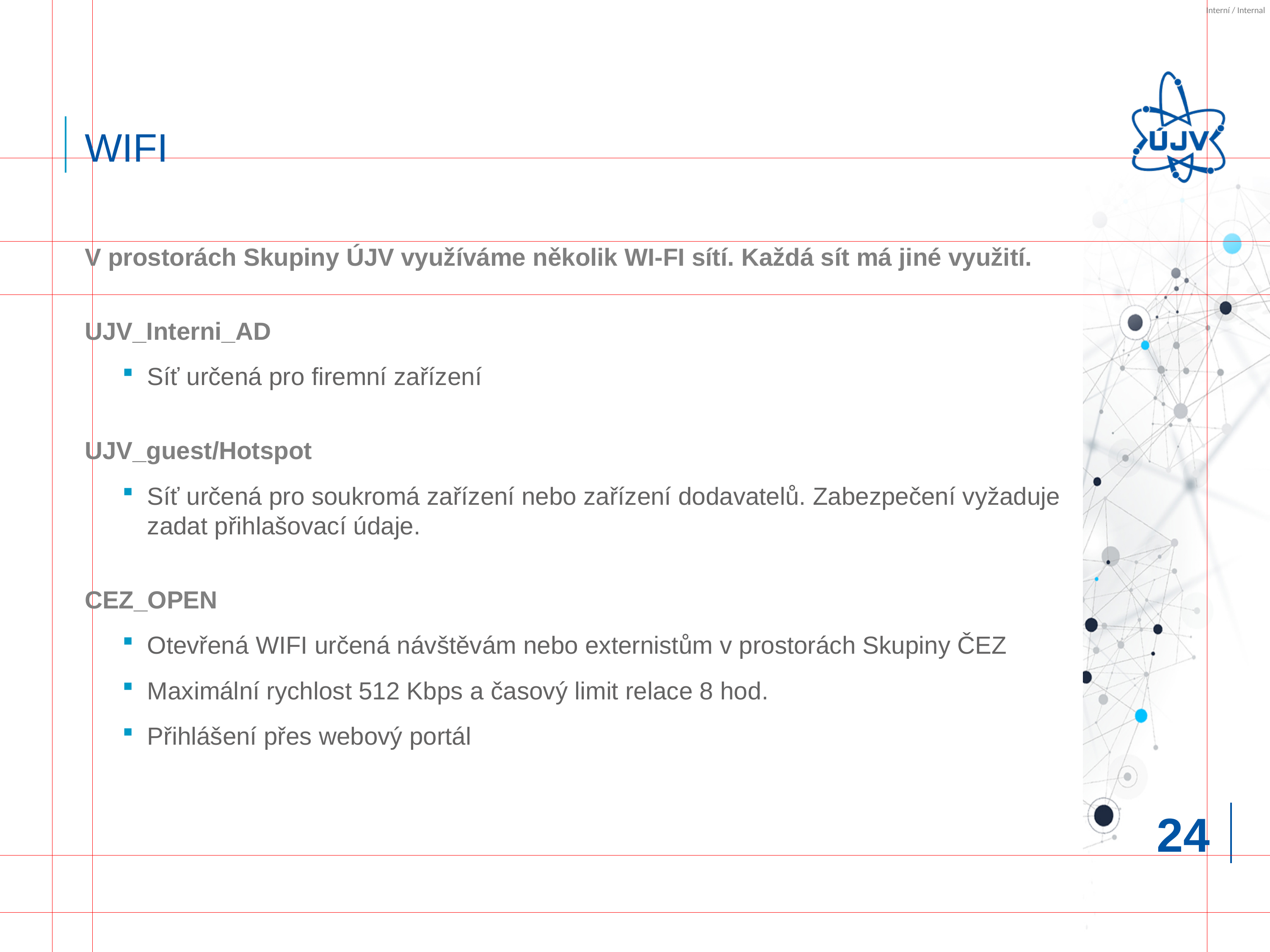

# WIFI
V prostorách Skupiny ÚJV využíváme několik WI-FI sítí. Každá sít má jiné využití.

UJV_Interni_AD
Síť určená pro firemní zařízení

UJV_guest/Hotspot
Síť určená pro soukromá zařízení nebo zařízení dodavatelů. Zabezpečení vyžaduje zadat přihlašovací údaje.

CEZ_OPEN
Otevřená WIFI určená návštěvám nebo externistům v prostorách Skupiny ČEZ
Maximální rychlost 512 Kbps a časový limit relace 8 hod.
Přihlášení přes webový portál

24